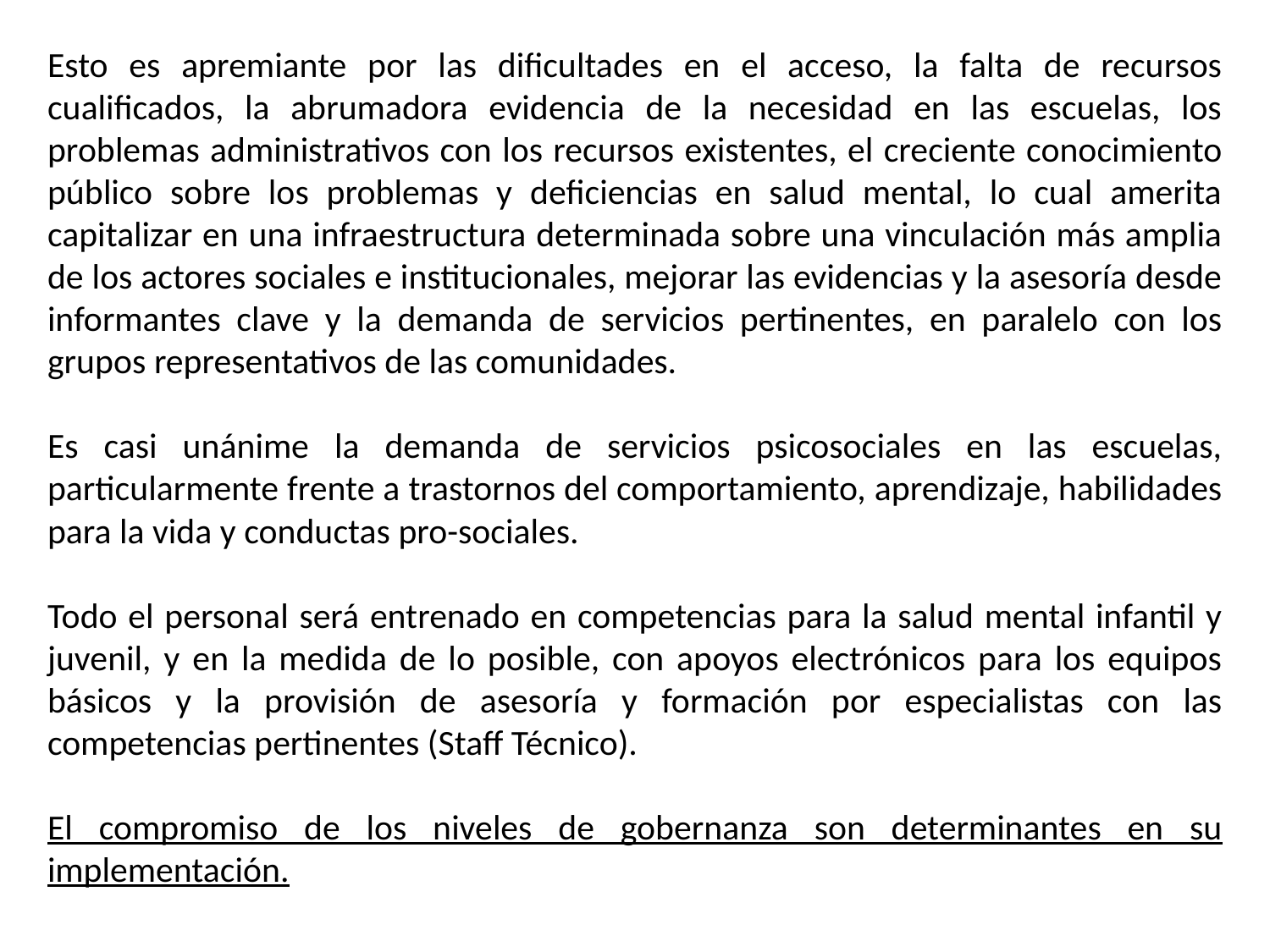

Esto es apremiante por las dificultades en el acceso, la falta de recursos cualificados, la abrumadora evidencia de la necesidad en las escuelas, los problemas administrativos con los recursos existentes, el creciente conocimiento público sobre los problemas y deficiencias en salud mental, lo cual amerita capitalizar en una infraestructura determinada sobre una vinculación más amplia de los actores sociales e institucionales, mejorar las evidencias y la asesoría desde informantes clave y la demanda de servicios pertinentes, en paralelo con los grupos representativos de las comunidades.

Es casi unánime la demanda de servicios psicosociales en las escuelas, particularmente frente a trastornos del comportamiento, aprendizaje, habilidades para la vida y conductas pro-sociales.

Todo el personal será entrenado en competencias para la salud mental infantil y juvenil, y en la medida de lo posible, con apoyos electrónicos para los equipos básicos y la provisión de asesoría y formación por especialistas con las competencias pertinentes (Staff Técnico).

El compromiso de los niveles de gobernanza son determinantes en su implementación.